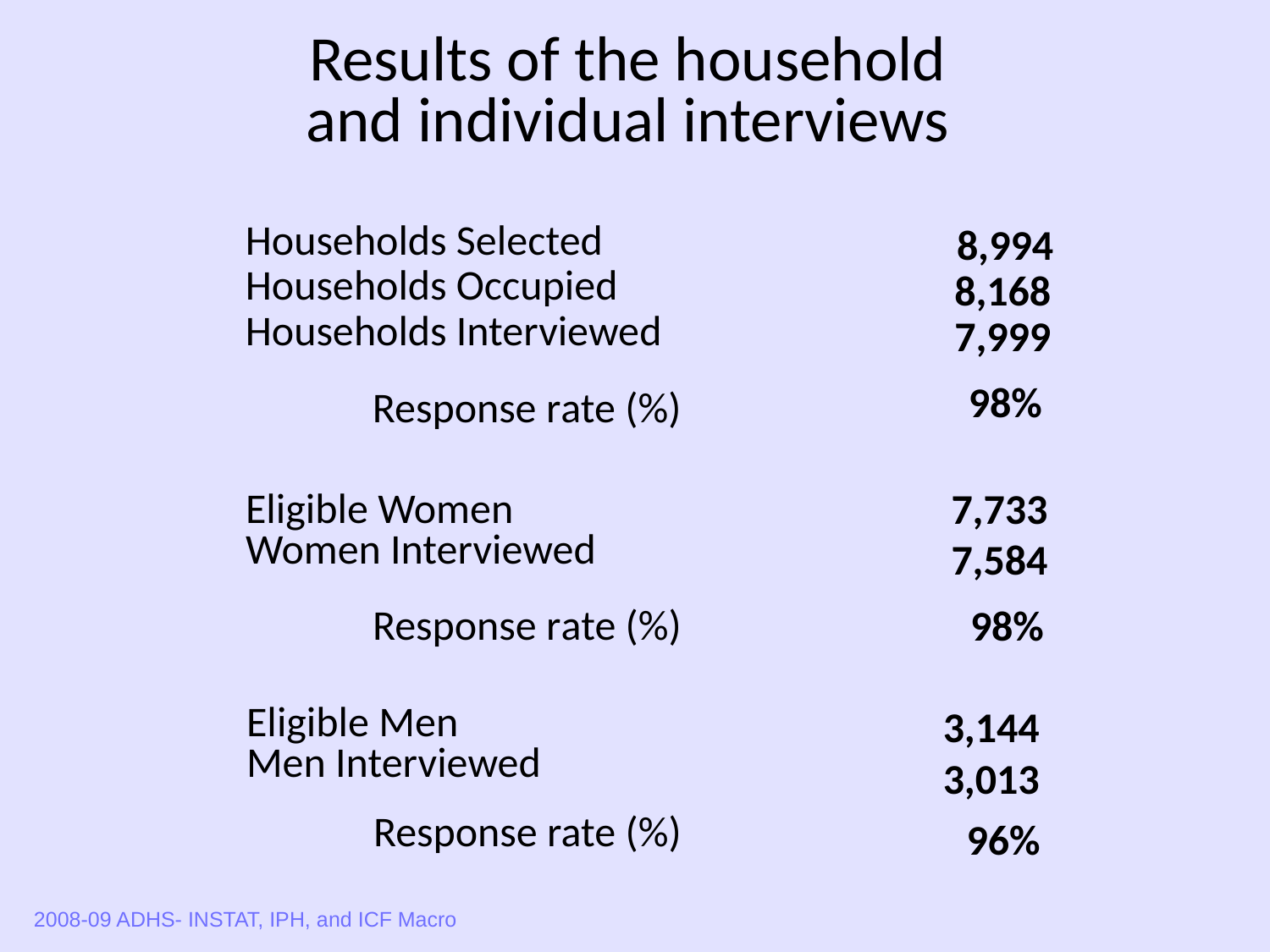

# Results of the household and individual interviews
Households Selected
Households Occupied
Households Interviewed

 	Response rate (%)
 8,994
 8,168
 7,999

  98%

   7,733
   7,584
     98%
Eligible Women
Women Interviewed

  	Response rate (%)
Eligible Men
Men Interviewed

  	Response rate (%)
3,144
3,013
  96%

2008-09 ADHS- INSTAT, IPH, and ICF Macro